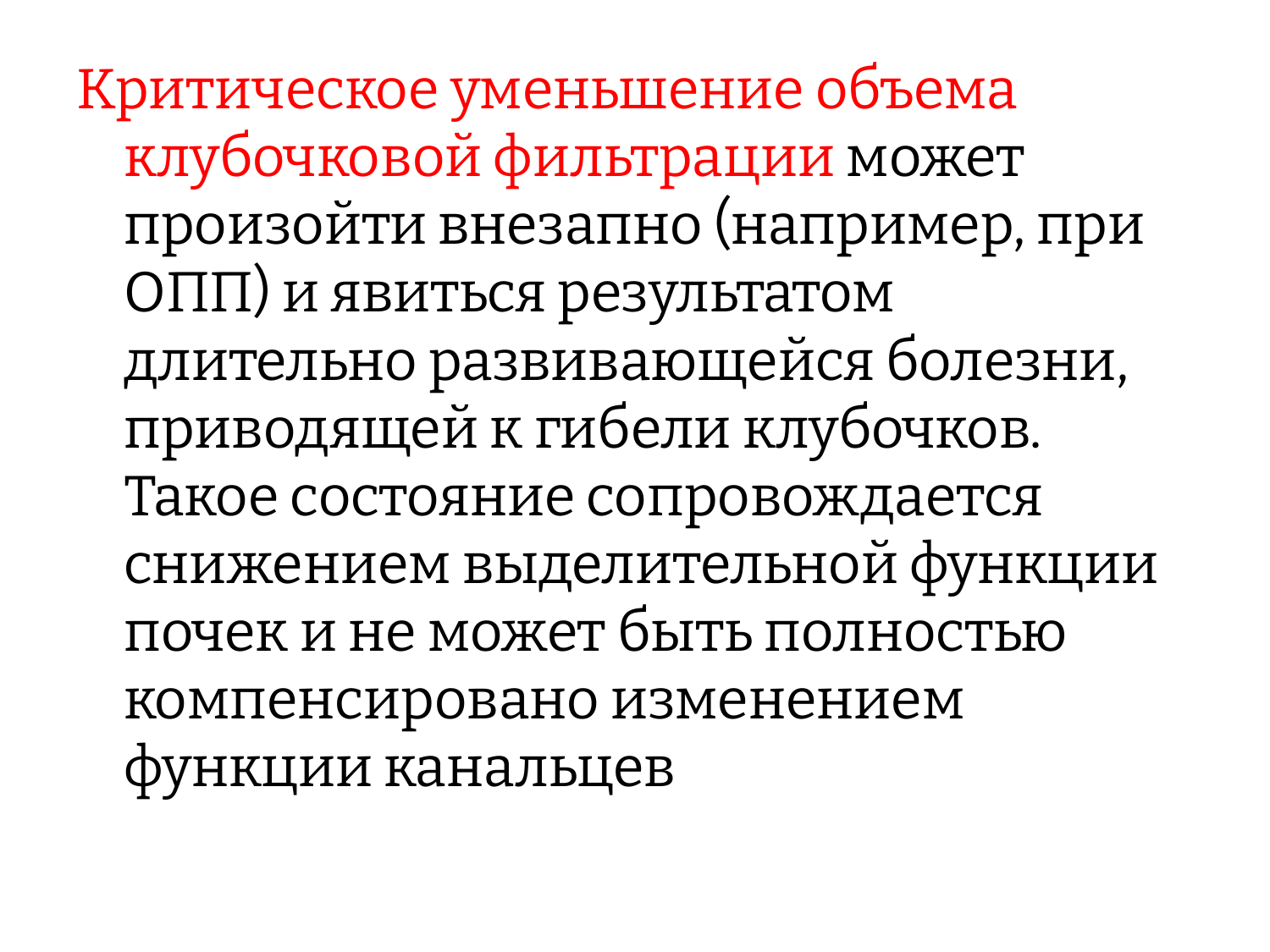

#
Критическое уменьшение объема клубочковой фильтрации может произойти внезапно (например, при ОПП) и явиться результатом длительно развивающейся болезни, приводящей к гибели клубочков. Такое состояние сопровождается снижением выделительной функции почек и не может быть полностью компенсировано изменением функции канальцев